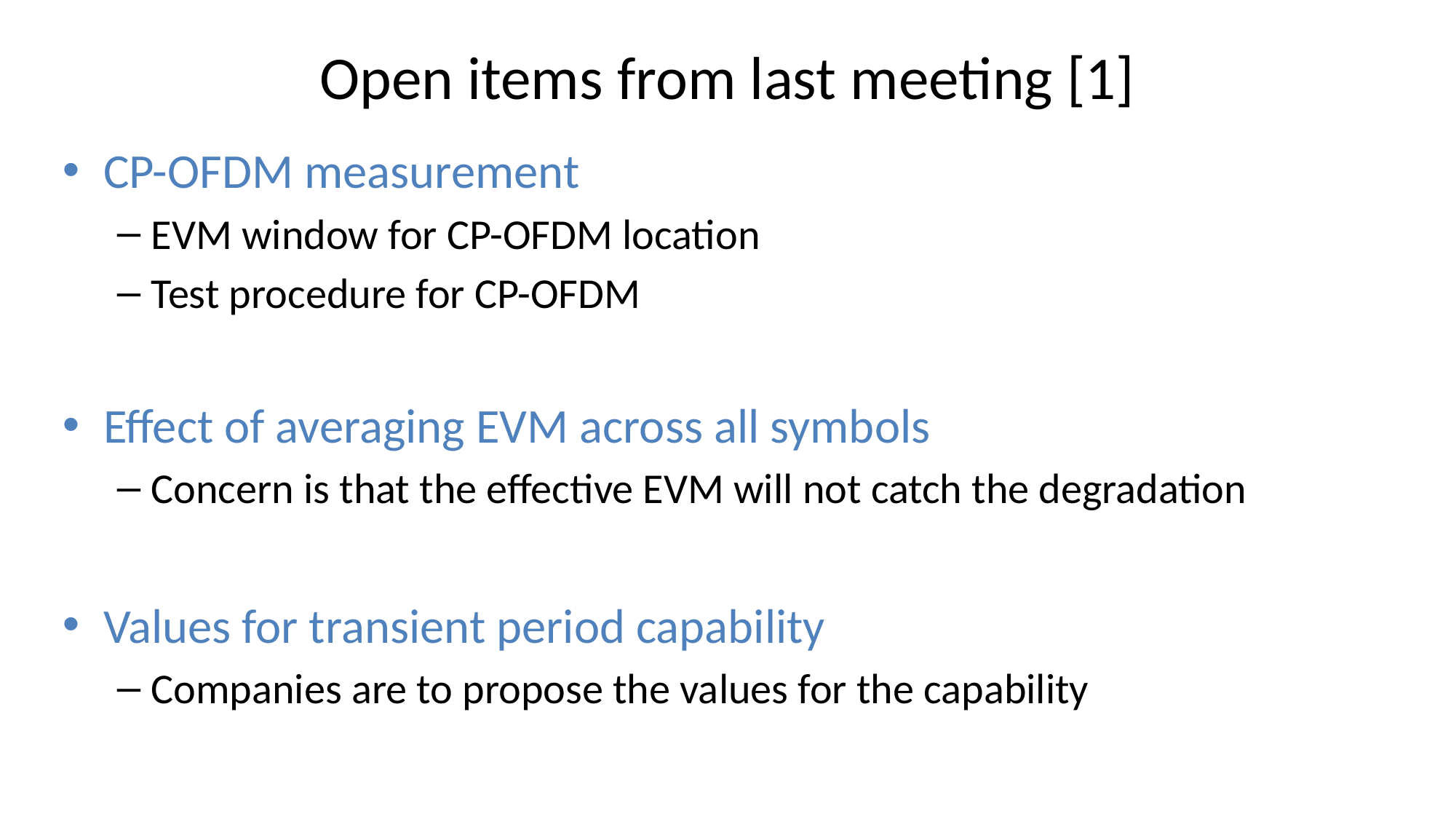

# Open items from last meeting [1]
CP-OFDM measurement
EVM window for CP-OFDM location
Test procedure for CP-OFDM

Effect of averaging EVM across all symbols
Concern is that the effective EVM will not catch the degradation

Values for transient period capability
Companies are to propose the values for the capability